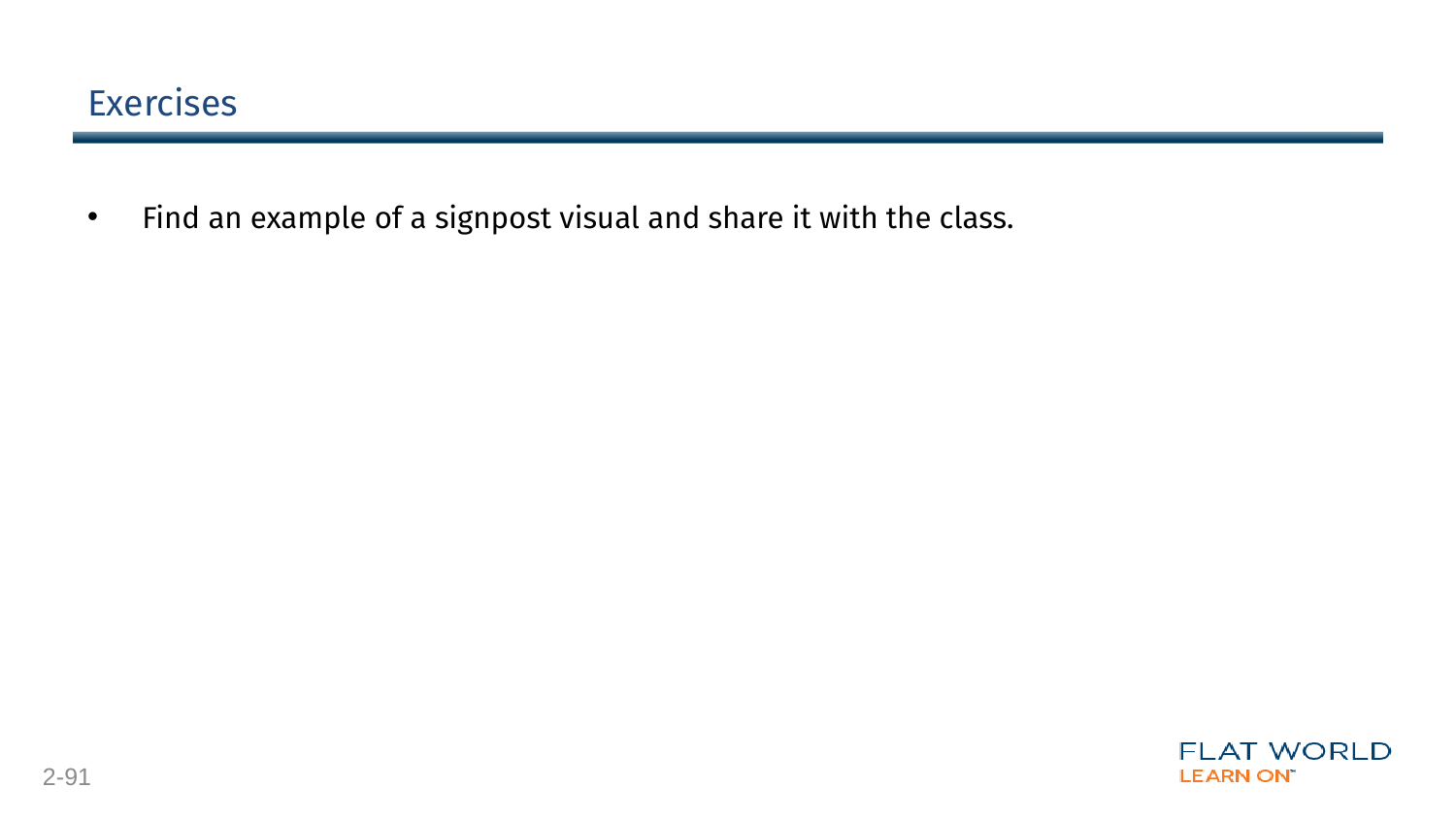

# Exercises
Find an example of a signpost visual and share it with the class.
2-91